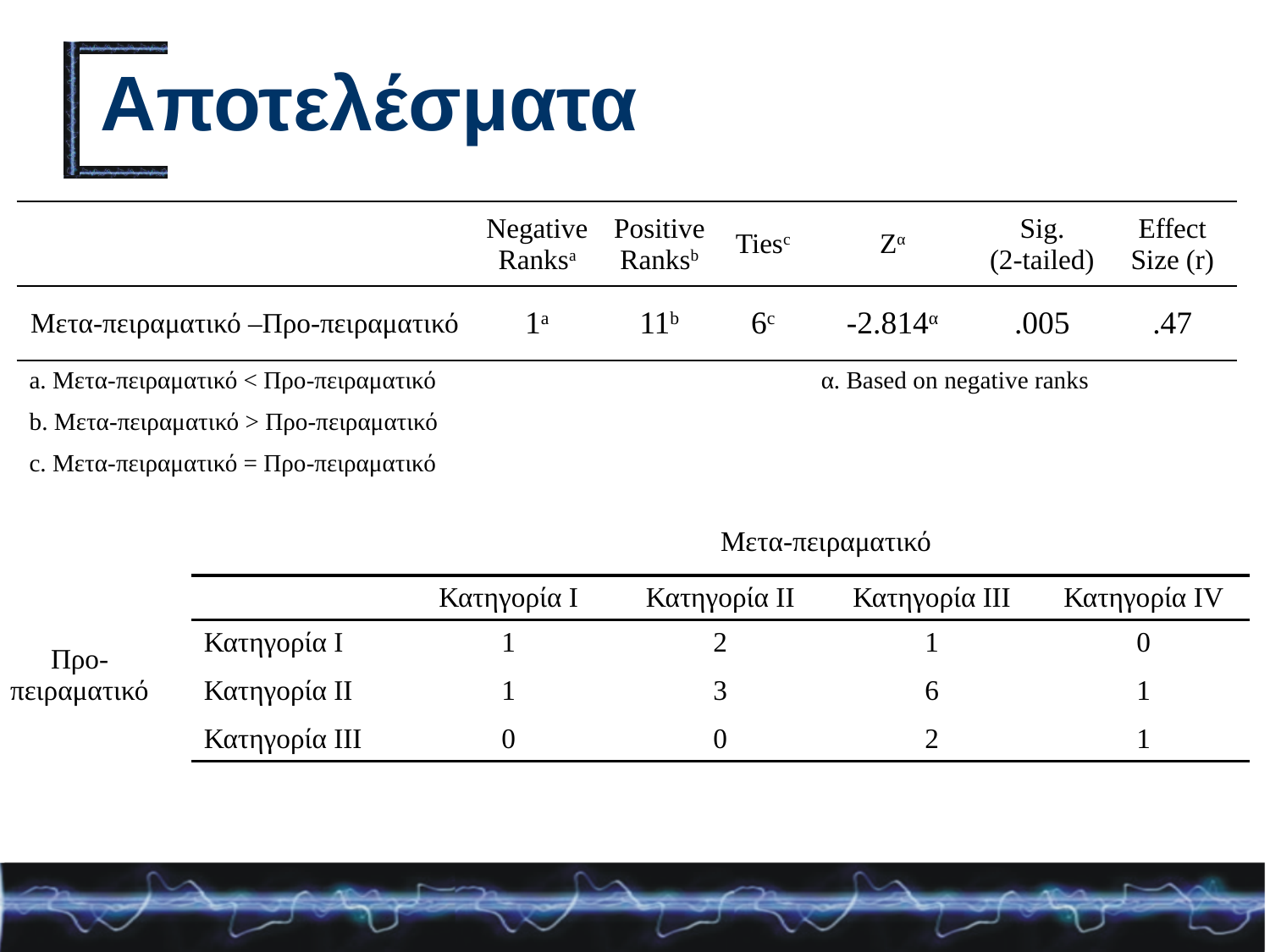

# Αποτελέσματα
|  | Negative Ranksa | Positive Ranksb | Tiesc | Ζα | Sig. (2-tailed) | Effect Size (r) |
| --- | --- | --- | --- | --- | --- | --- |
| Μετα-πειραματικό –Προ-πειραματικό | 1a | 11b | 6c | -2.814α | .005 | .47 |
| a. Μετα-πειραματικό < Προ-πειραματικό |  |  |  | α. Based on negative ranks |  |  |
| b. Μετα-πειραματικό > Προ-πειραματικό |  |  |  |  |  |  |
| c. Μετα-πειραματικό = Προ-πειραματικό |  |  |  |  |  |  |
|  |  | Μετα-πειραματικό |  |  |  |
| --- | --- | --- | --- | --- | --- |
|  |  | Κατηγορία Ι | Κατηγορία ΙI | Κατηγορία ΙΙΙ | Κατηγορία ΙV |
| Προ- πειραματικό | Κατηγορία Ι | 1 | 2 | 1 | 0 |
|  | Κατηγορία ΙΙ | 1 | 3 | 6 | 1 |
|  | Κατηγορία ΙΙΙ | 0 | 0 | 2 | 1 |